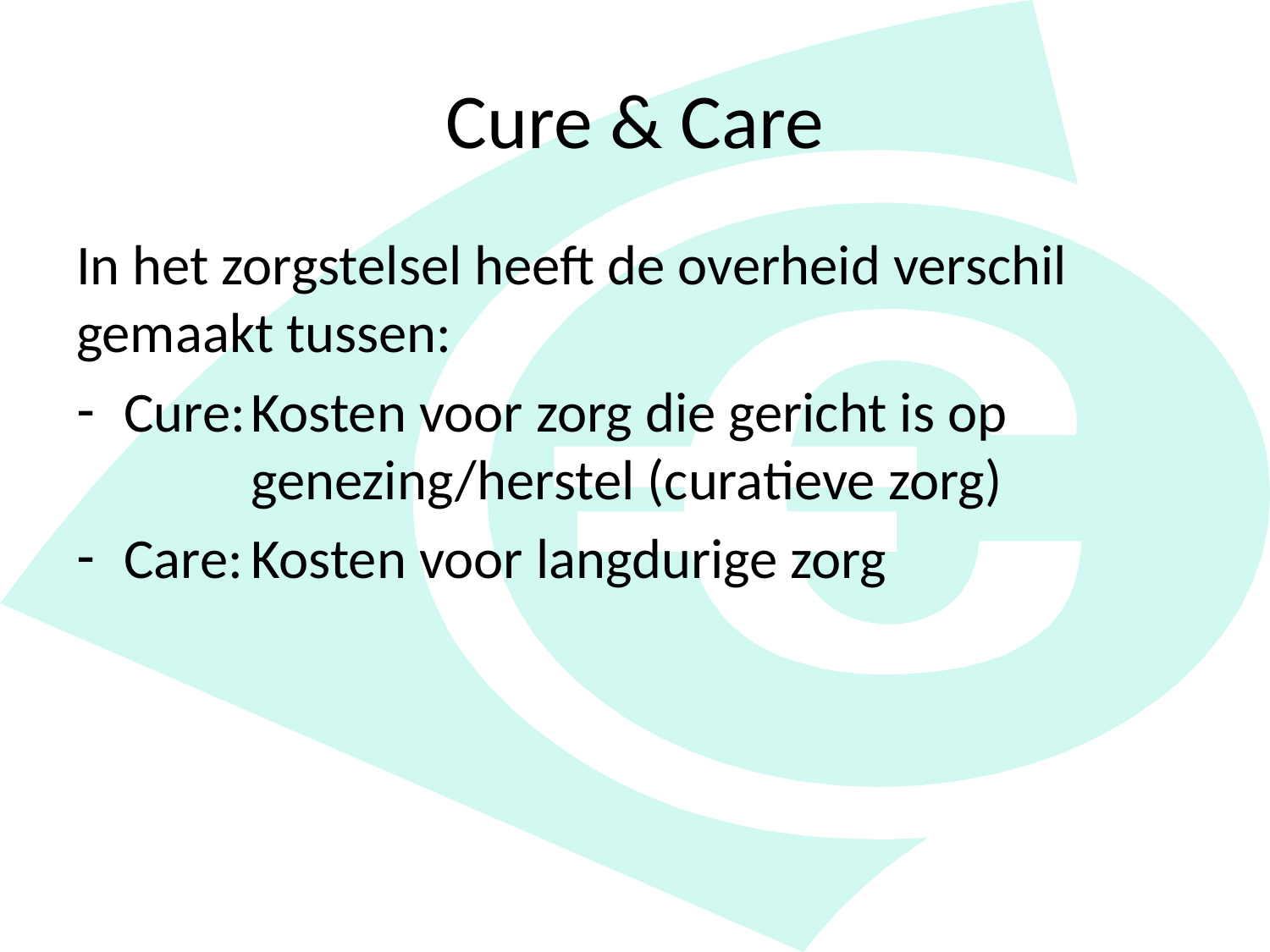

# Cure & Care
In het zorgstelsel heeft de overheid verschil gemaakt tussen:
Cure:	Kosten voor zorg die gericht is op 		genezing/herstel (curatieve zorg)
Care:	Kosten voor langdurige zorg